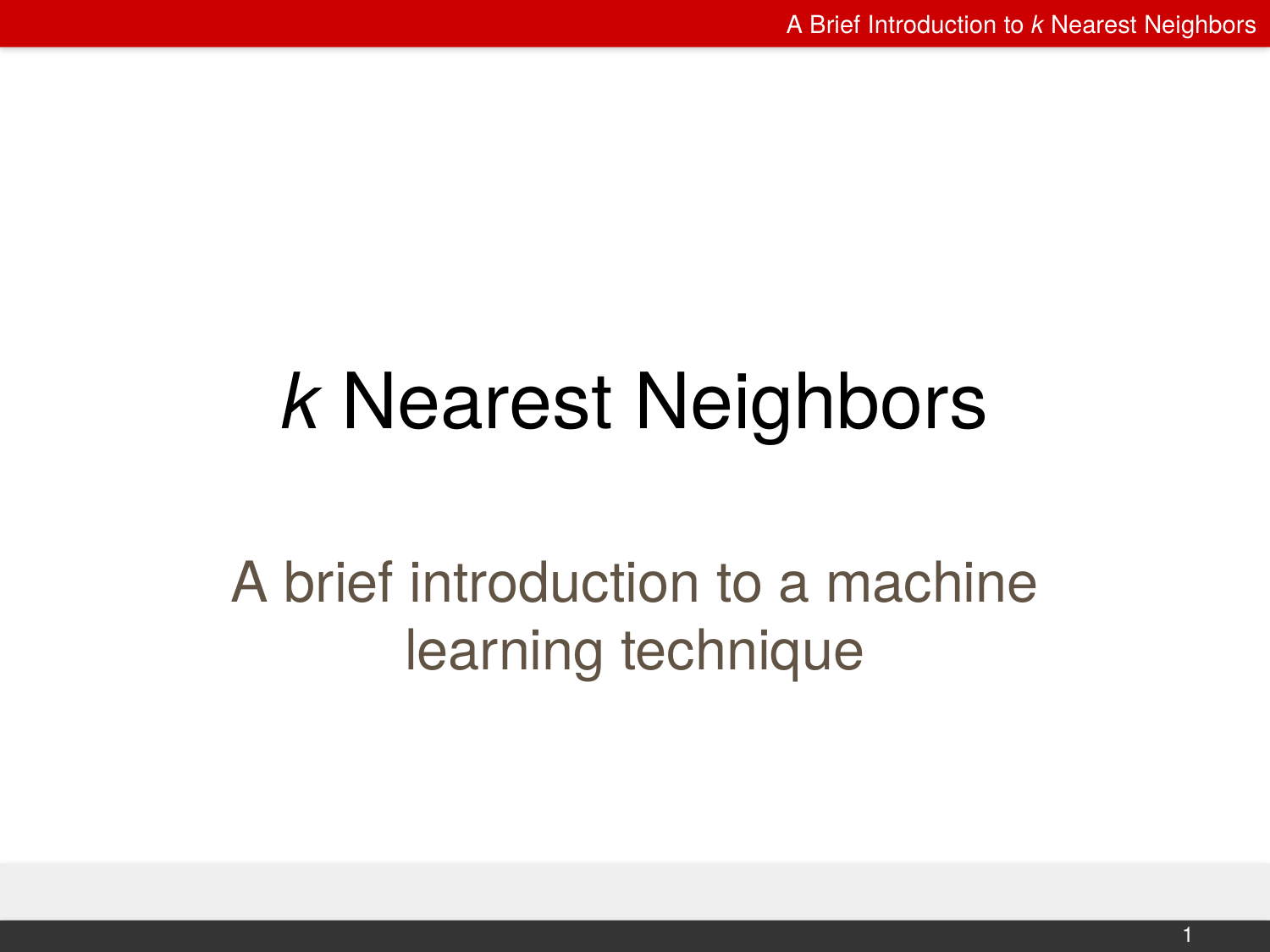

# k Nearest Neighbors
A brief introduction to a machine learning technique
1